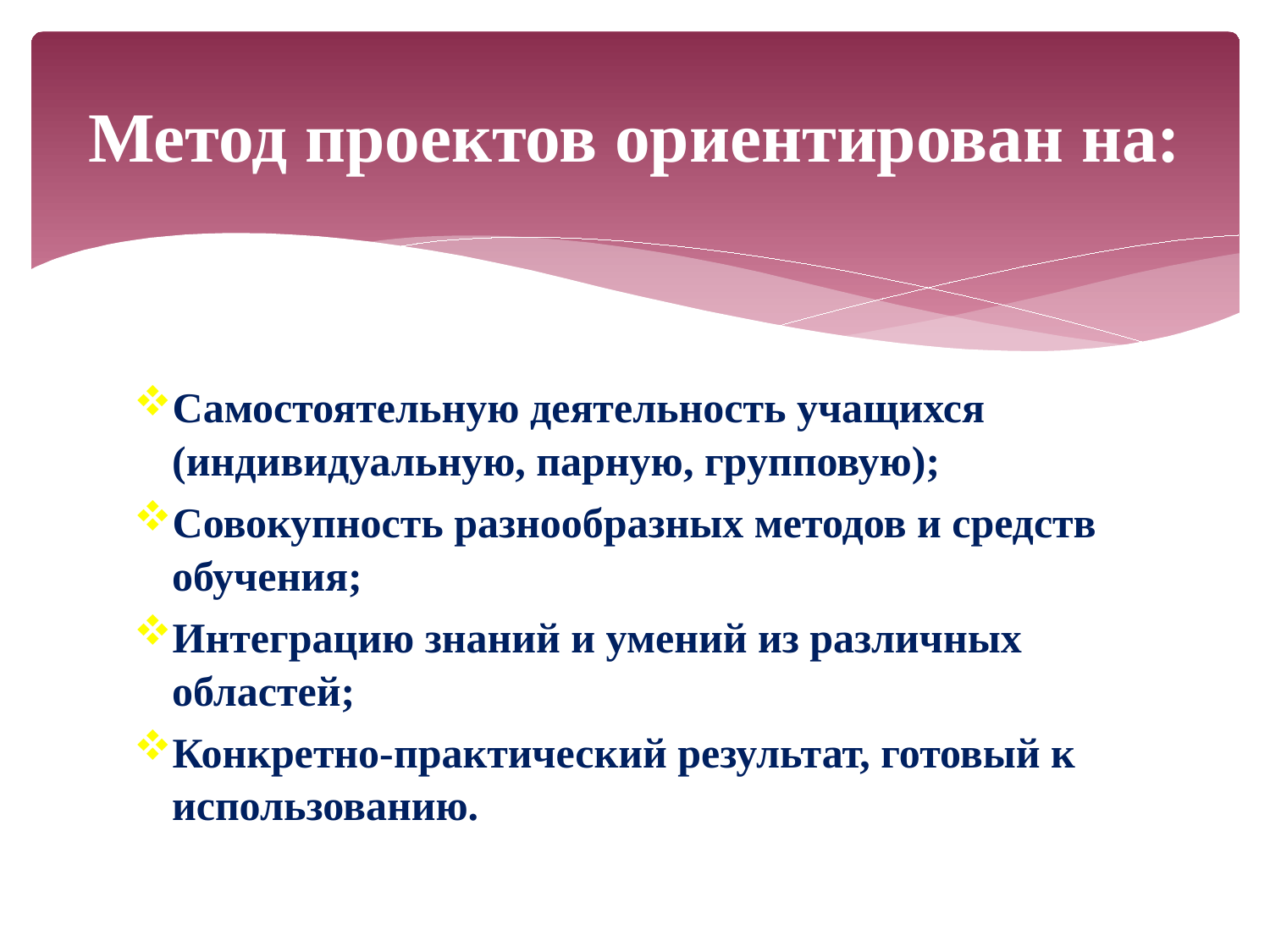

# Метод проектов ориентирован на:
Самостоятельную деятельность учащихся (индивидуальную, парную, групповую);
Совокупность разнообразных методов и средств обучения;
Интеграцию знаний и умений из различных областей;
Конкретно-практический результат, готовый к использованию.